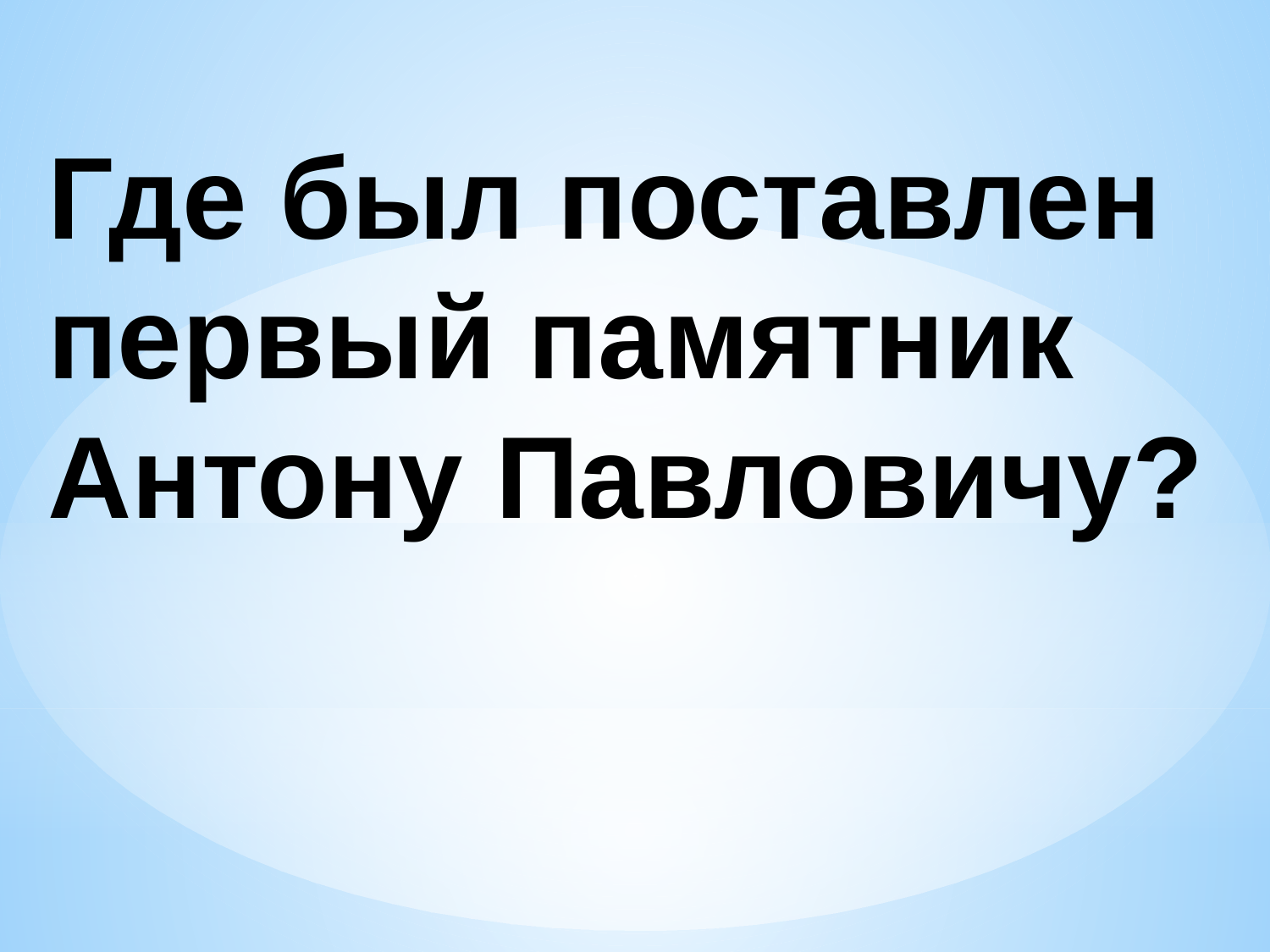

Где был поставлен первый памятник Антону Павловичу?